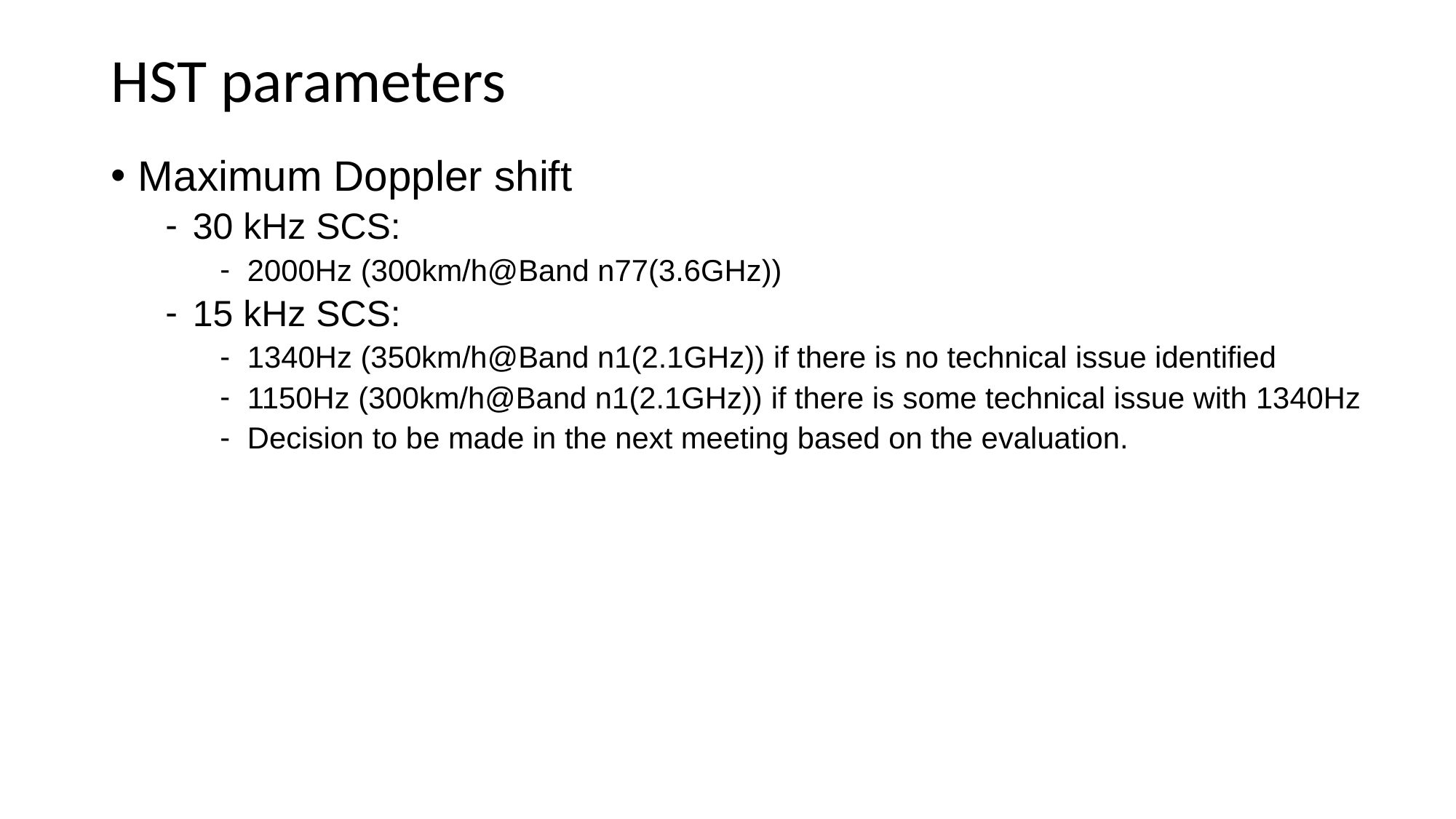

# HST parameters
Maximum Doppler shift
30 kHz SCS:
2000Hz (300km/h@Band n77(3.6GHz))
15 kHz SCS:
1340Hz (350km/h@Band n1(2.1GHz)) if there is no technical issue identified
1150Hz (300km/h@Band n1(2.1GHz)) if there is some technical issue with 1340Hz
Decision to be made in the next meeting based on the evaluation.